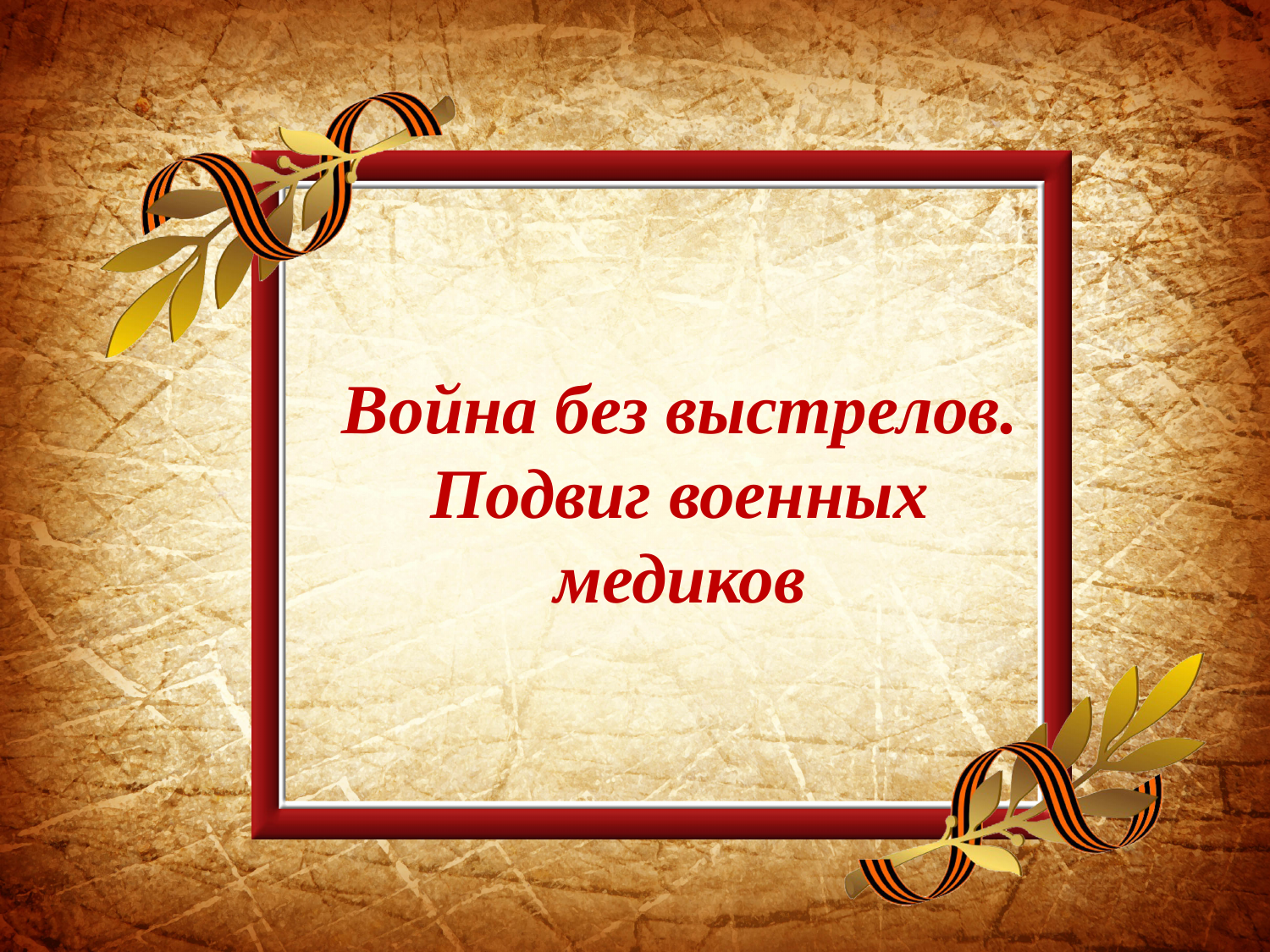

# Война без выстрелов. Подвиг военных медиков